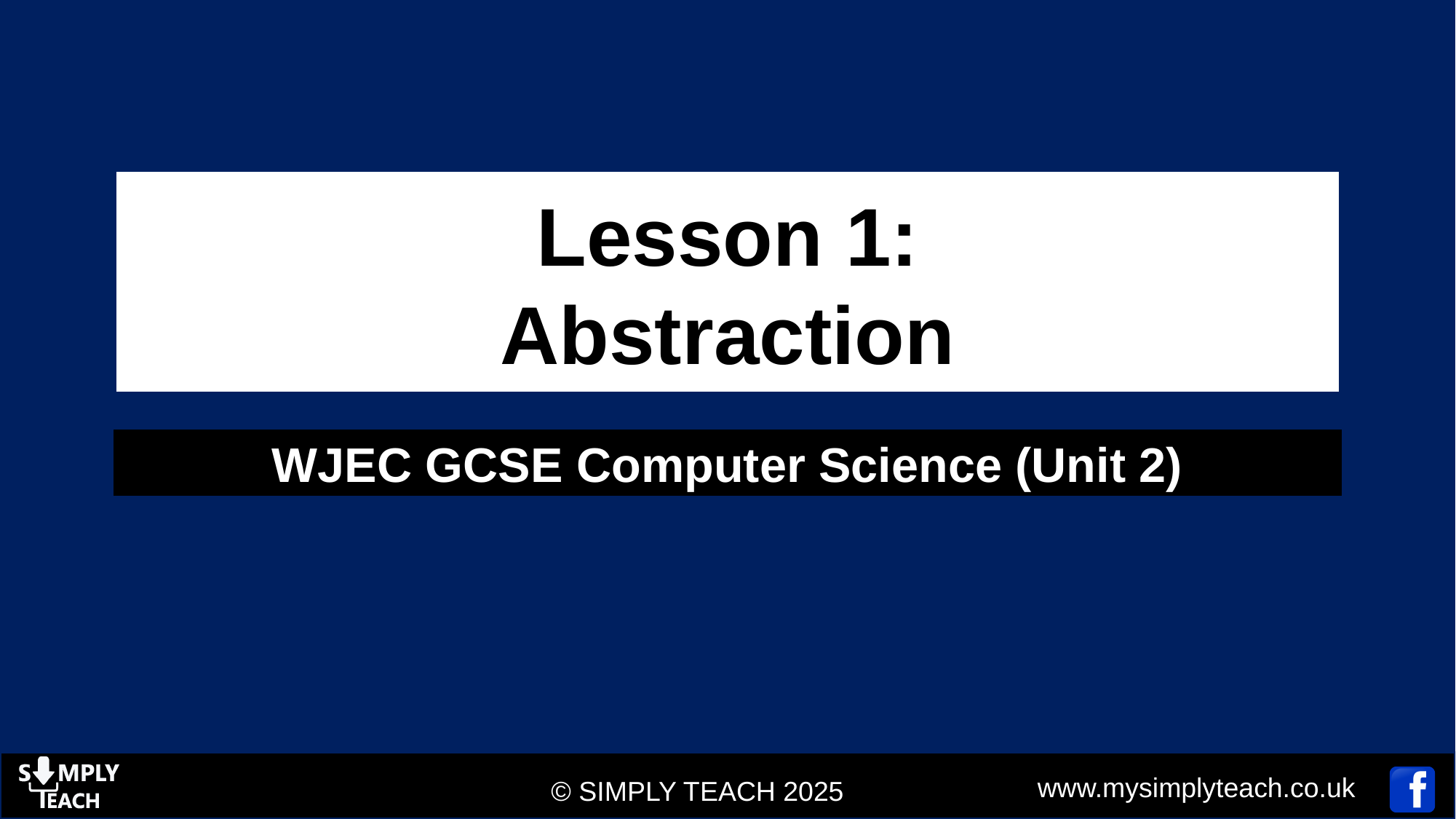

Lesson 1:
Abstraction
WJEC GCSE Computer Science (Unit 2)